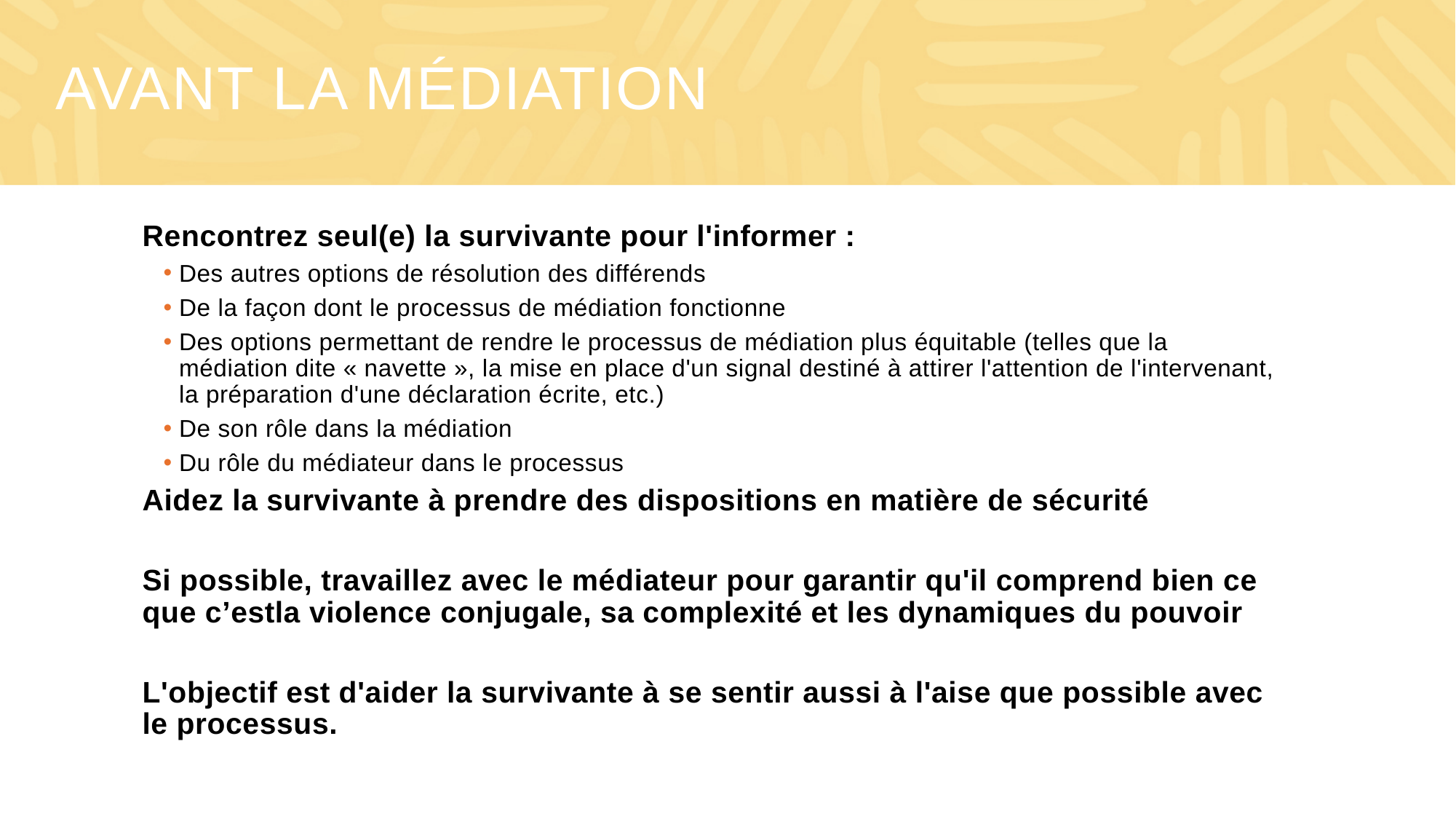

# Avant la médiation
Rencontrez seul(e) la survivante pour l'informer :
Des autres options de résolution des différends
De la façon dont le processus de médiation fonctionne
Des options permettant de rendre le processus de médiation plus équitable (telles que la médiation dite « navette », la mise en place d'un signal destiné à attirer l'attention de l'intervenant, la préparation d'une déclaration écrite, etc.)
De son rôle dans la médiation
Du rôle du médiateur dans le processus
Aidez la survivante à prendre des dispositions en matière de sécurité

Si possible, travaillez avec le médiateur pour garantir qu'il comprend bien ce que c’estla violence conjugale, sa complexité et les dynamiques du pouvoir

L'objectif est d'aider la survivante à se sentir aussi à l'aise que possible avec le processus.